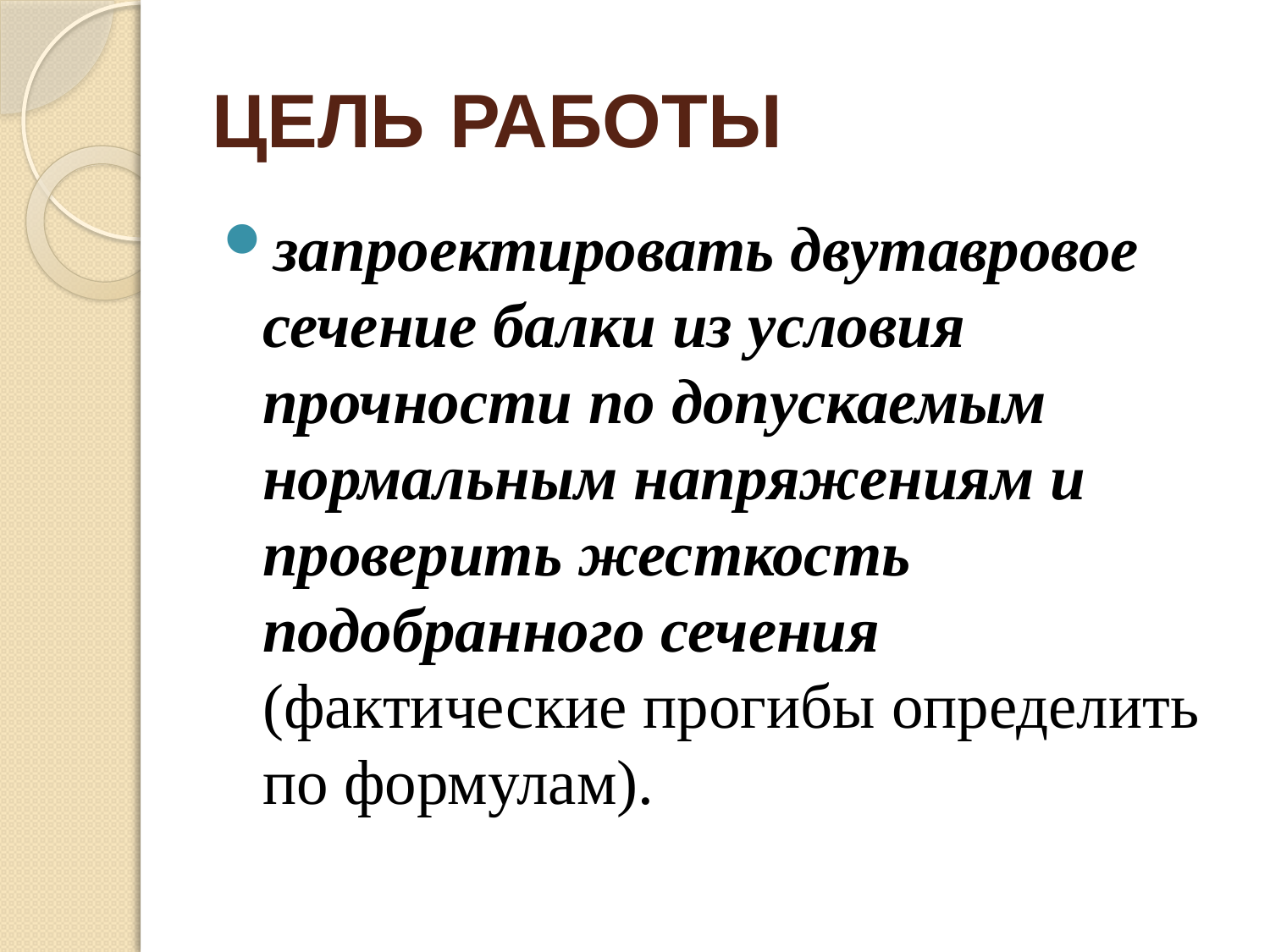

# ЦЕЛЬ РАБОТЫ
запроектировать двутавровое сечение балки из условия прочности по допускаемым нормальным напряжениям и проверить жесткость подобранного сечения (фактические прогибы определить по формулам).